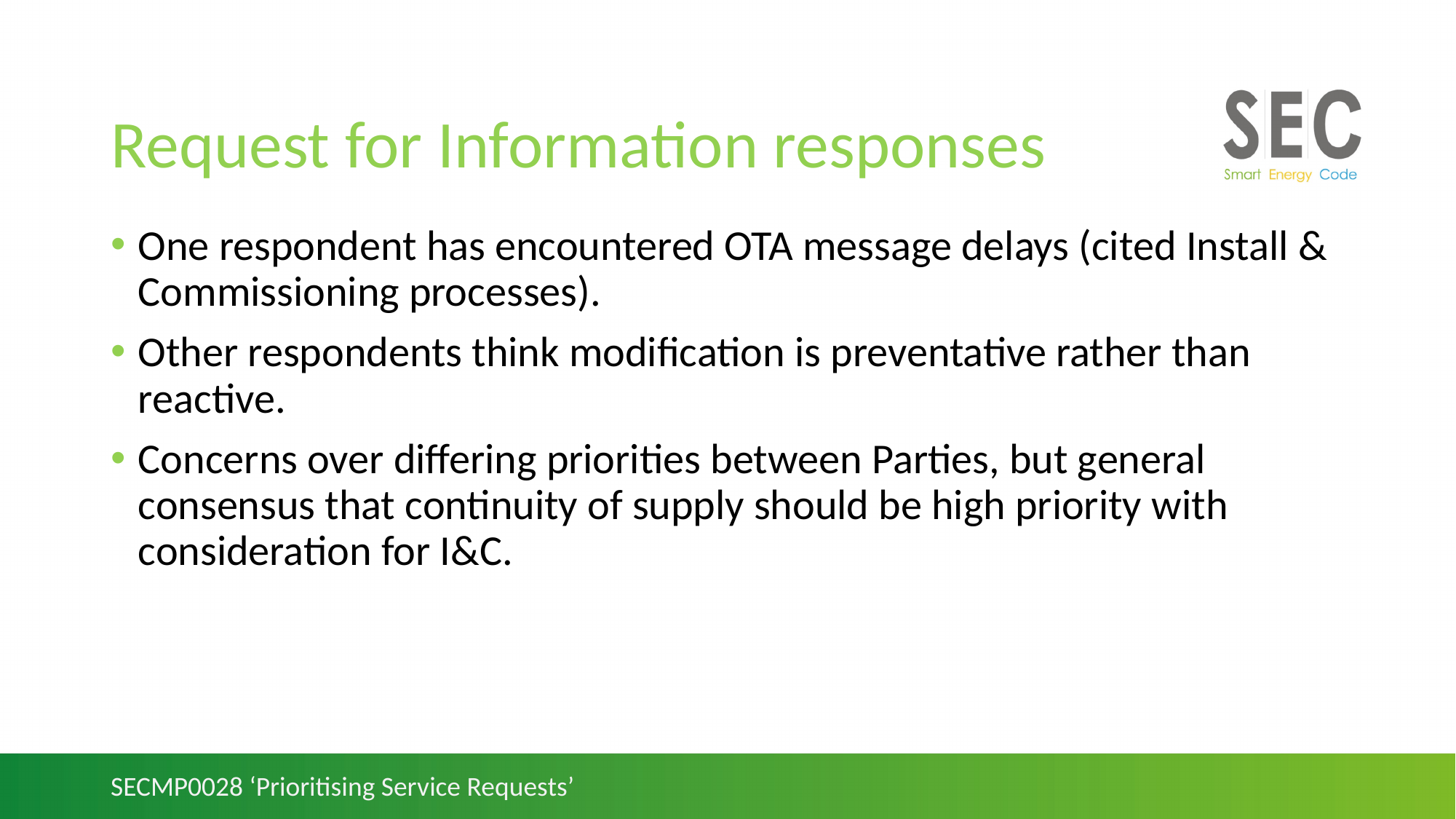

# Request for Information responses
One respondent has encountered OTA message delays (cited Install & Commissioning processes).
Other respondents think modification is preventative rather than reactive.
Concerns over differing priorities between Parties, but general consensus that continuity of supply should be high priority with consideration for I&C.
SECMP0028 ‘Prioritising Service Requests’